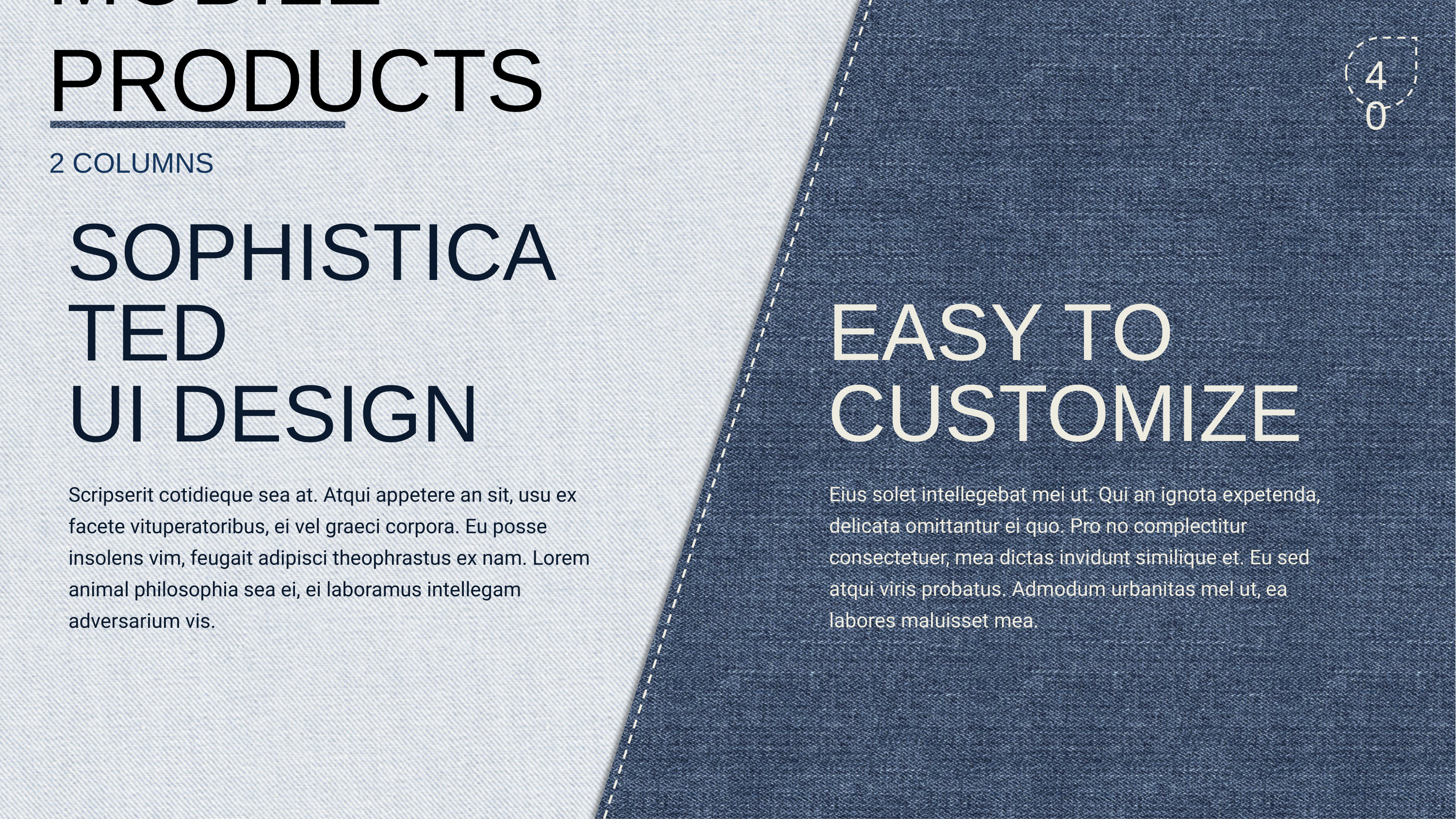

# MOBILE PRODUCTS
40
2 COLUMNS
EASY TO
CUSTOMIZE
SOPHISTICATED
UI DESIGN
Eius solet intellegebat mei ut. Qui an ignota expetenda, delicata omittantur ei quo. Pro no complectitur consectetuer, mea dictas invidunt similique et. Eu sed atqui viris probatus. Admodum urbanitas mel ut, ea labores maluisset mea.
Scripserit cotidieque sea at. Atqui appetere an sit, usu ex facete vituperatoribus, ei vel graeci corpora. Eu posse insolens vim, feugait adipisci theophrastus ex nam. Lorem animal philosophia sea ei, ei laboramus intellegam adversarium vis.